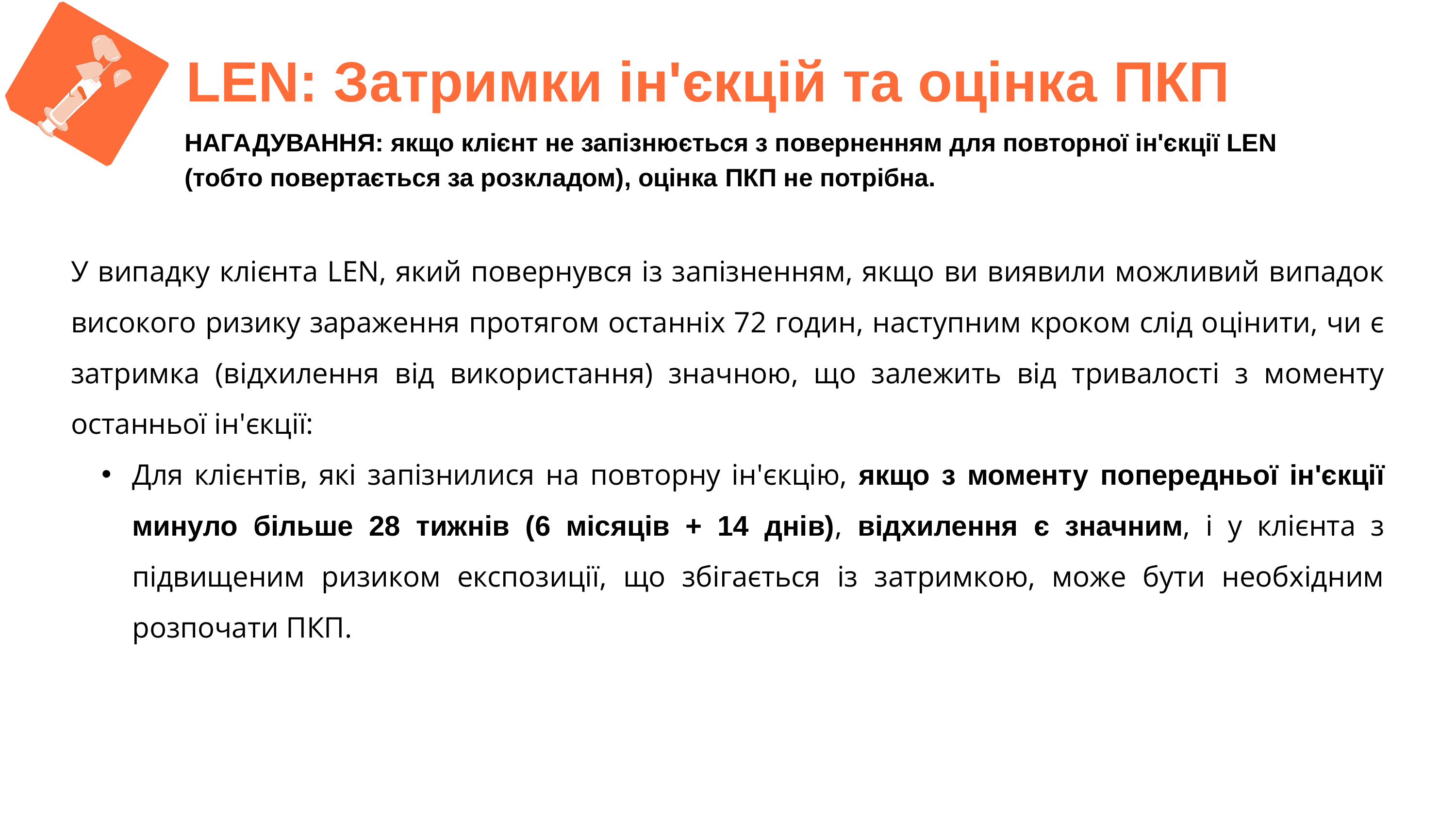

L
LEN: Затримки ін'єкцій та оцінка ПКП
НАГАДУВАННЯ: якщо клієнт не запізнюється з поверненням для повторної ін'єкції LEN (тобто повертається за розкладом), оцінка ПКП не потрібна.
У випадку клієнта LEN, який повернувся із запізненням, якщо ви виявили можливий випадок високого ризику зараження протягом останніх 72 годин, наступним кроком слід оцінити, чи є затримка (відхилення від використання) значною, що залежить від тривалості з моменту останньої ін'єкції:
Для клієнтів, які запізнилися на повторну ін'єкцію, якщо з моменту попередньої ін'єкції минуло більше 28 тижнів (6 місяців + 14 днів), відхилення є значним, і у клієнта з підвищеним ризиком експозиції, що збігається із затримкою, може бути необхідним розпочати ПКП.